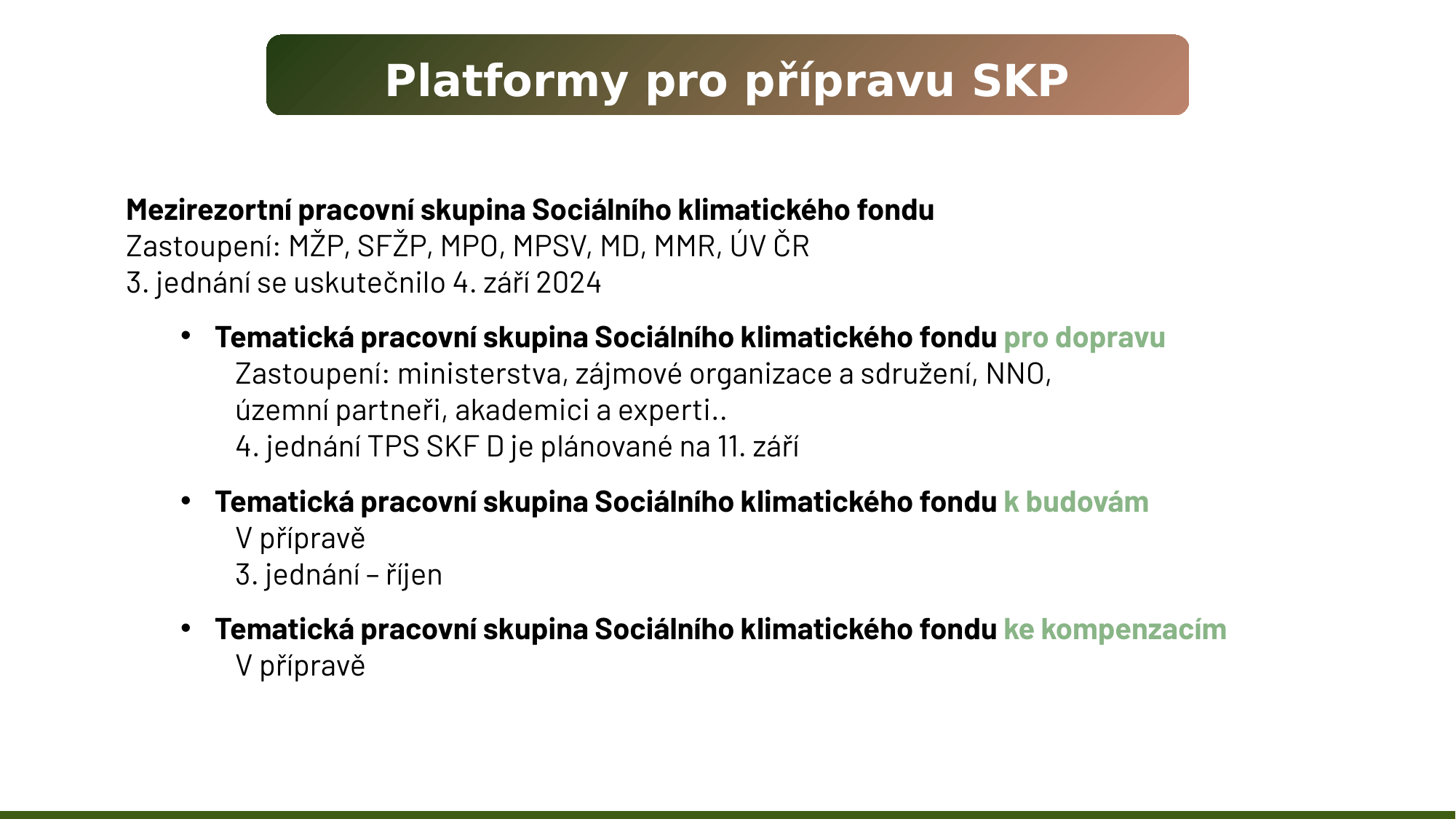

Platformy pro přípravu SKP
Mezirezortní pracovní skupina Sociálního klimatického fondu
Zastoupení: MŽP, SFŽP, MPO, MPSV, MD, MMR, ÚV ČR
3. jednání se uskutečnilo 4. září 2024

Tematická pracovní skupina Sociálního klimatického fondu pro dopravu
Zastoupení: ministerstva, zájmové organizace a sdružení, NNO,
územní partneři, akademici a experti..
4. jednání TPS SKF D je plánované na 11. září

Tematická pracovní skupina Sociálního klimatického fondu k budovám
V přípravě
3. jednání – říjen

Tematická pracovní skupina Sociálního klimatického fondu ke kompenzacím
V přípravě